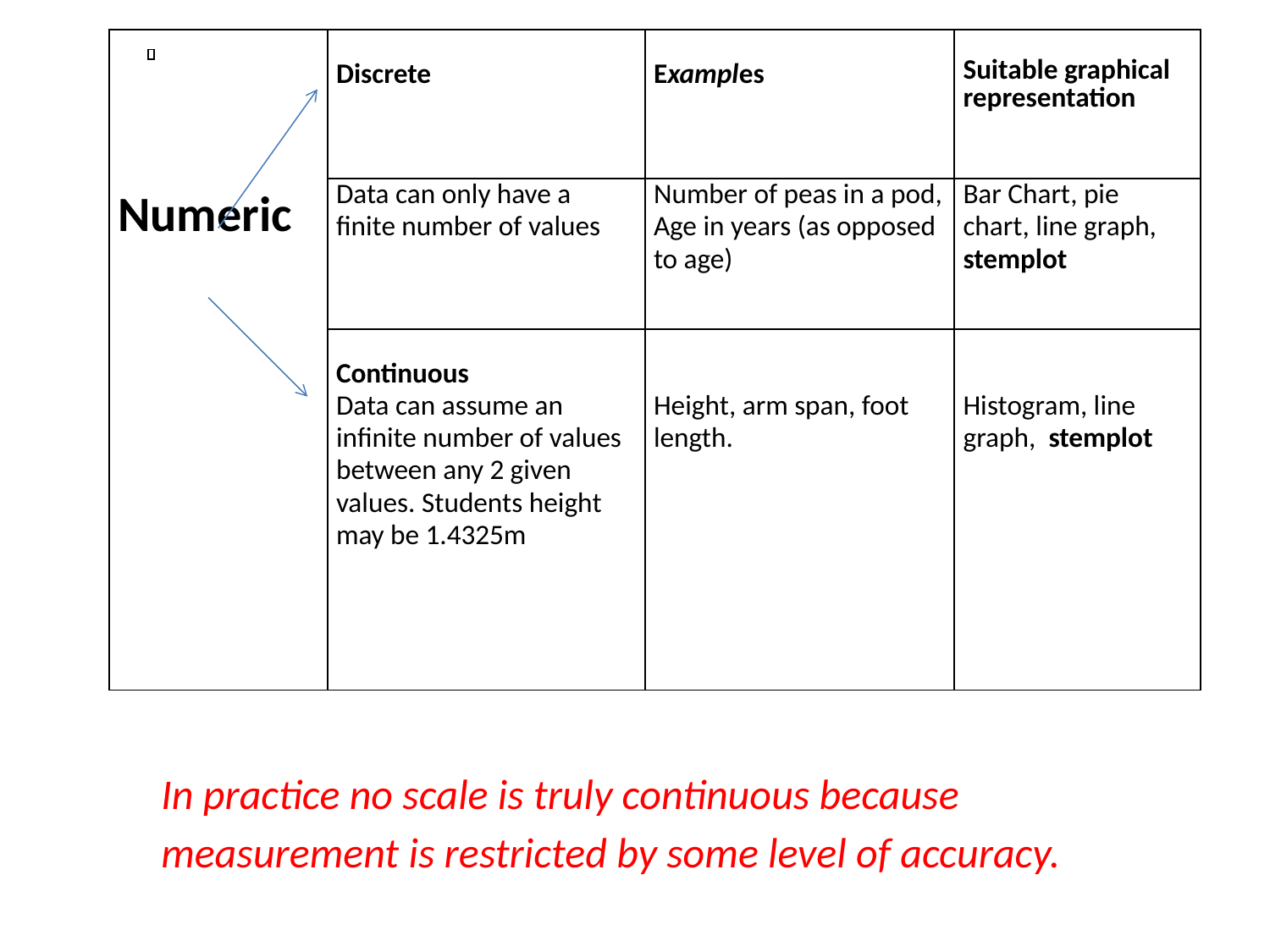

| Numeric | Discrete | Examples | Suitable graphical representation |
| --- | --- | --- | --- |
|  | Data can only have a finite number of values | Number of peas in a pod, Age in years (as opposed to age) | Bar Chart, pie chart, line graph, stemplot |
|  | Continuous Data can assume an infinite number of values between any 2 given values. Students height may be 1.4325m | Height, arm span, foot length. | Histogram, line graph, stemplot |

In practice no scale is truly continuous because measurement is restricted by some level of accuracy.